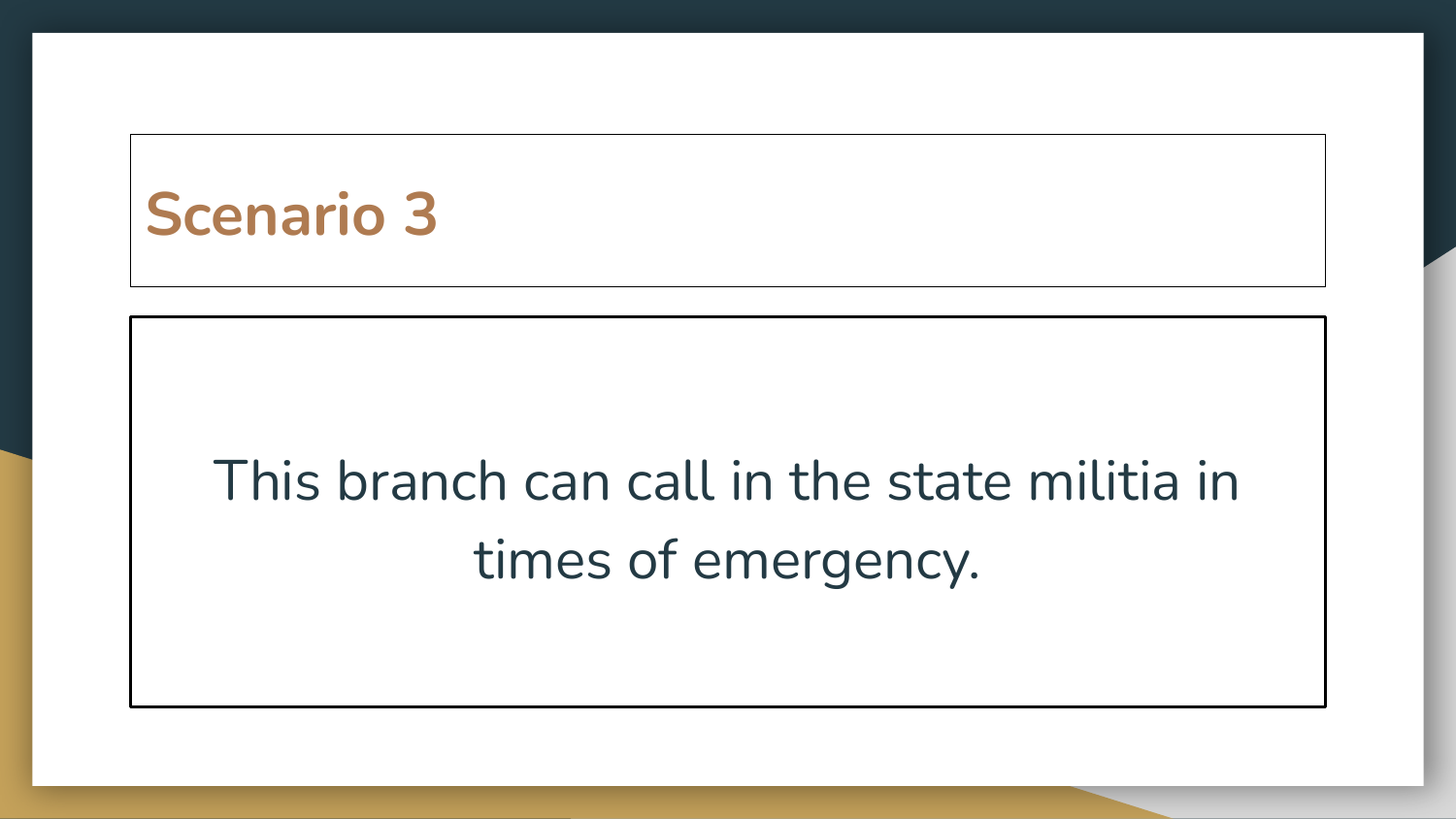

# Scenario 3
This branch can call in the state militia in times of emergency.